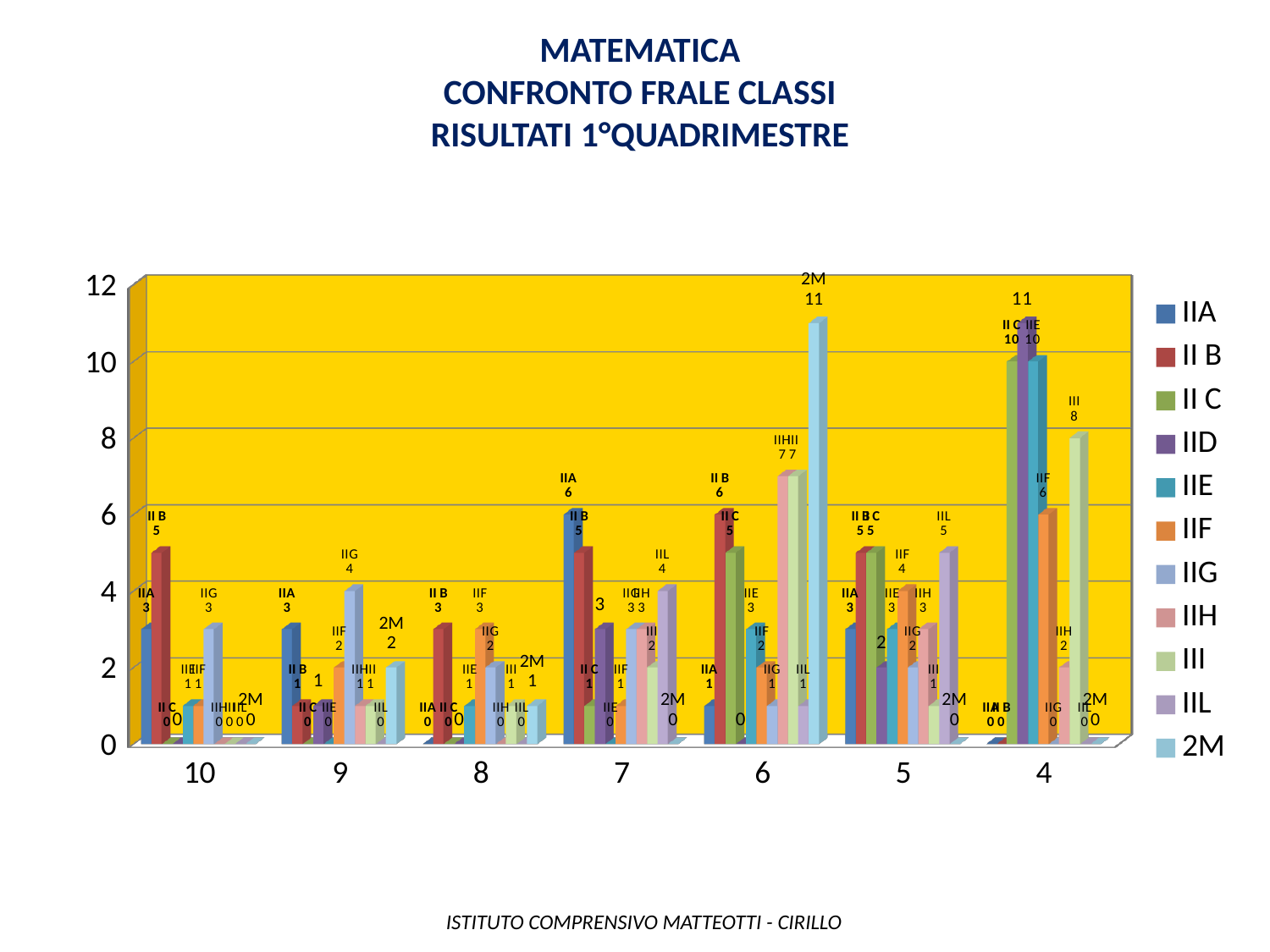

MATEMATICA
Confronto frale classi
Risultati 1°quadrimestre

[unsupported chart]

 ISTITUTO COMPRENSIVO MATTEOTTI - CIRILLO